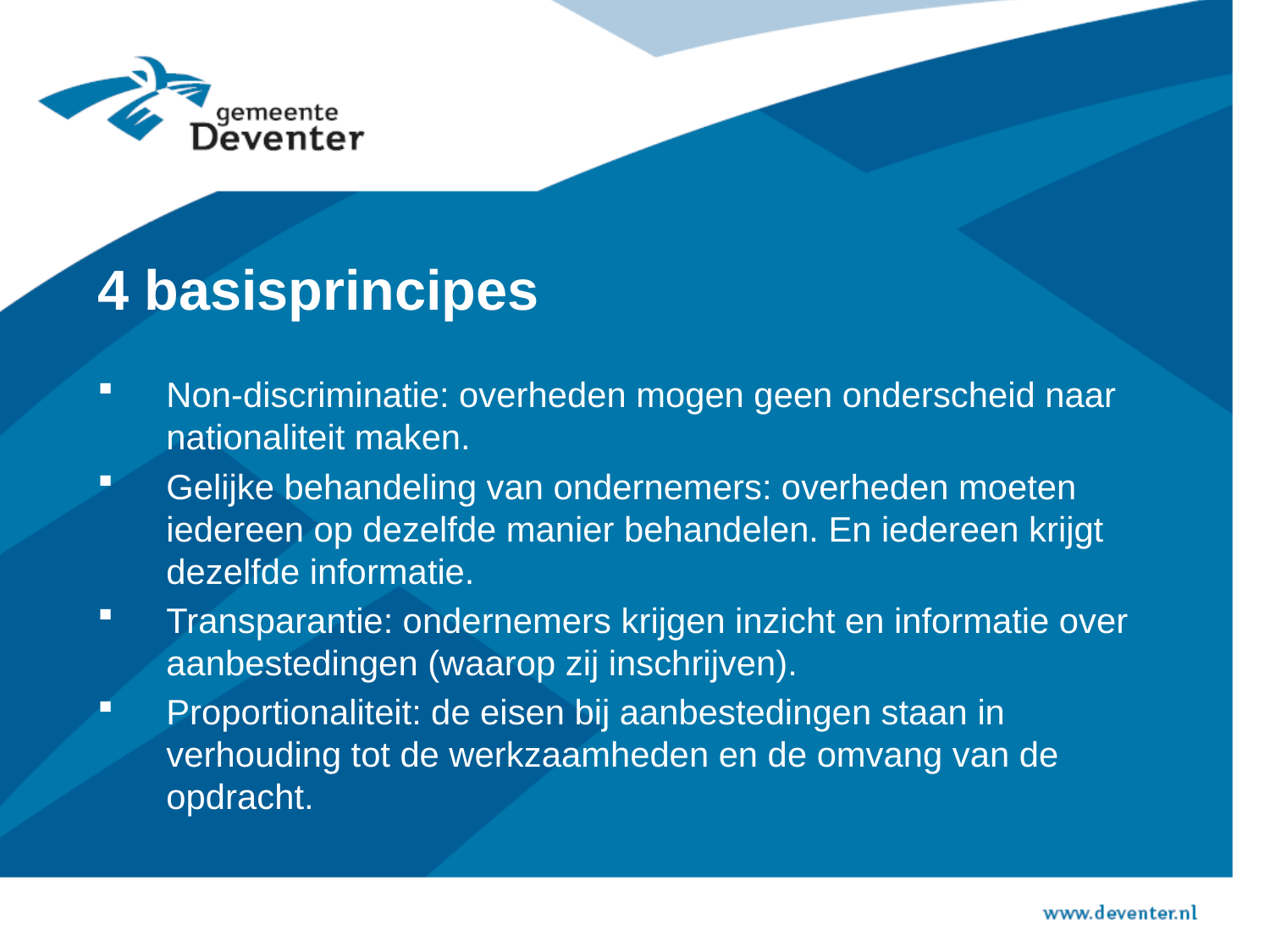

# 4 basisprincipes
Non-discriminatie: overheden mogen geen onderscheid naar nationaliteit maken.
Gelijke behandeling van ondernemers: overheden moeten iedereen op dezelfde manier behandelen. En iedereen krijgt dezelfde informatie.
Transparantie: ondernemers krijgen inzicht en informatie over aanbestedingen (waarop zij inschrijven).
Proportionaliteit: de eisen bij aanbestedingen staan in verhouding tot de werkzaamheden en de omvang van de opdracht.